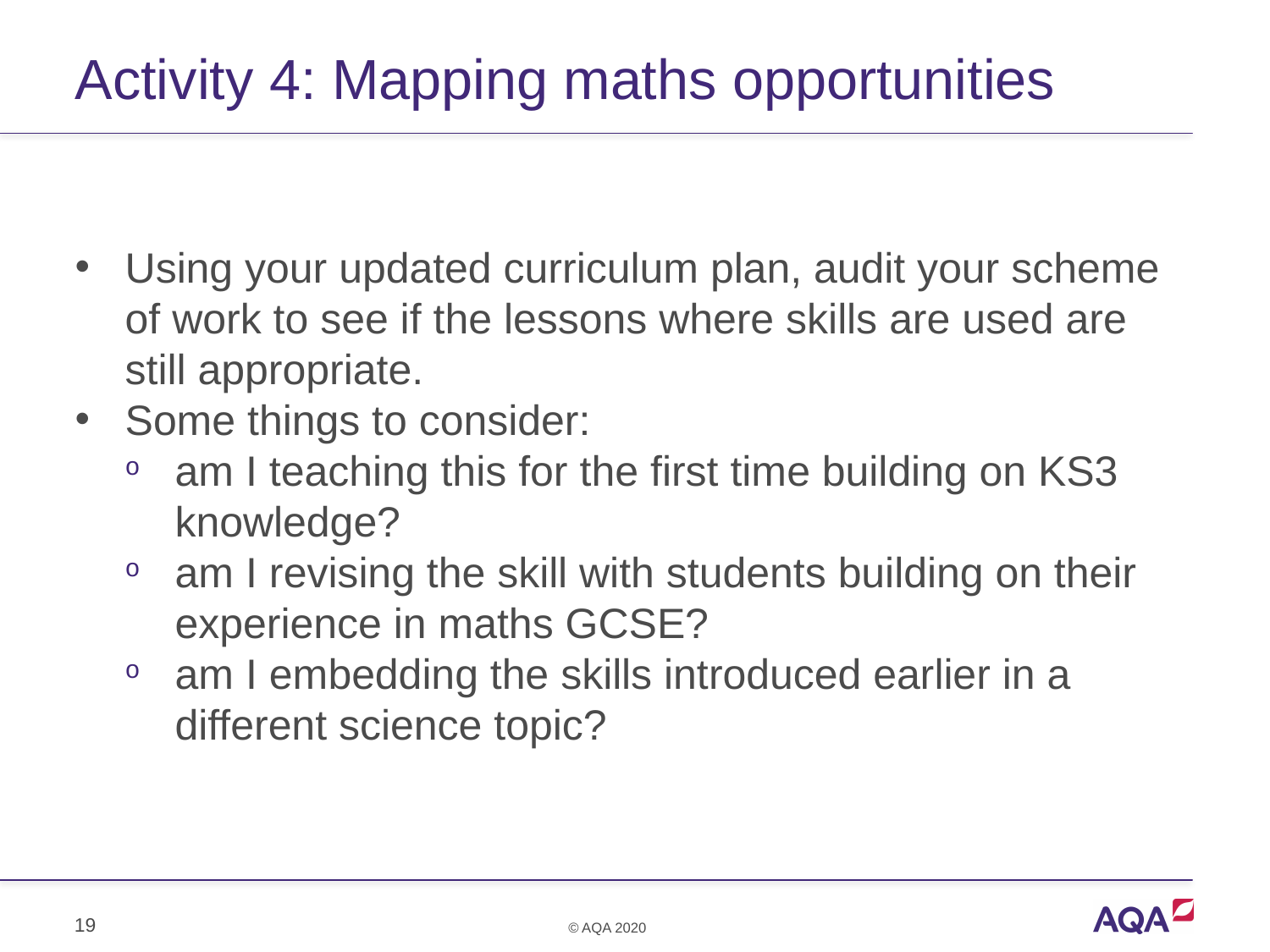

# Activity 4: Mapping maths opportunities
Using your updated curriculum plan, audit your scheme of work to see if the lessons where skills are used are still appropriate.
Some things to consider:
am I teaching this for the first time building on KS3 knowledge?
am I revising the skill with students building on their experience in maths GCSE?
am I embedding the skills introduced earlier in a different science topic?

19
© AQA 2020